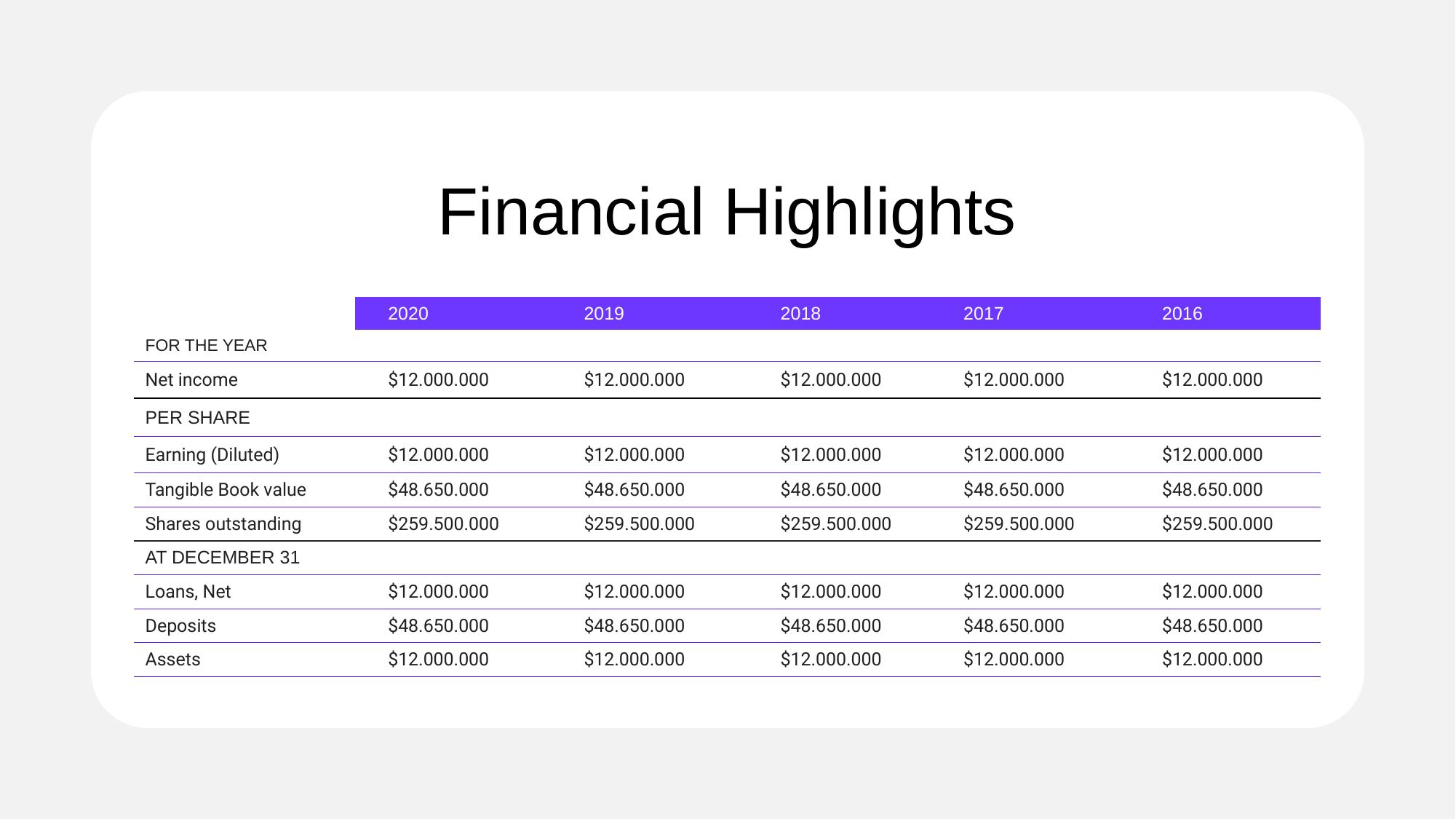

# Financial Highlights
|  | 2020 | 2019 | 2018 | 2017 | 2016 |
| --- | --- | --- | --- | --- | --- |
| FOR THE YEAR |  |  |  |  |  |
| Net income | $12.000.000 | $12.000.000 | $12.000.000 | $12.000.000 | $12.000.000 |
| PER SHARE |  | Total Price |  |  |  |
| Earning (Diluted) | $12.000.000 | $12.000.000 | $12.000.000 | $12.000.000 | $12.000.000 |
| Tangible Book value | $48.650.000 | $48.650.000 | $48.650.000 | $48.650.000 | $48.650.000 |
| Shares outstanding | $259.500.000 | $259.500.000 | $259.500.000 | $259.500.000 | $259.500.000 |
| AT DECEMBER 31 |  | Total Price |  |  |  |
| Loans, Net | $12.000.000 | $12.000.000 | $12.000.000 | $12.000.000 | $12.000.000 |
| Deposits | $48.650.000 | $48.650.000 | $48.650.000 | $48.650.000 | $48.650.000 |
| Assets | $12.000.000 | $12.000.000 | $12.000.000 | $12.000.000 | $12.000.000 |